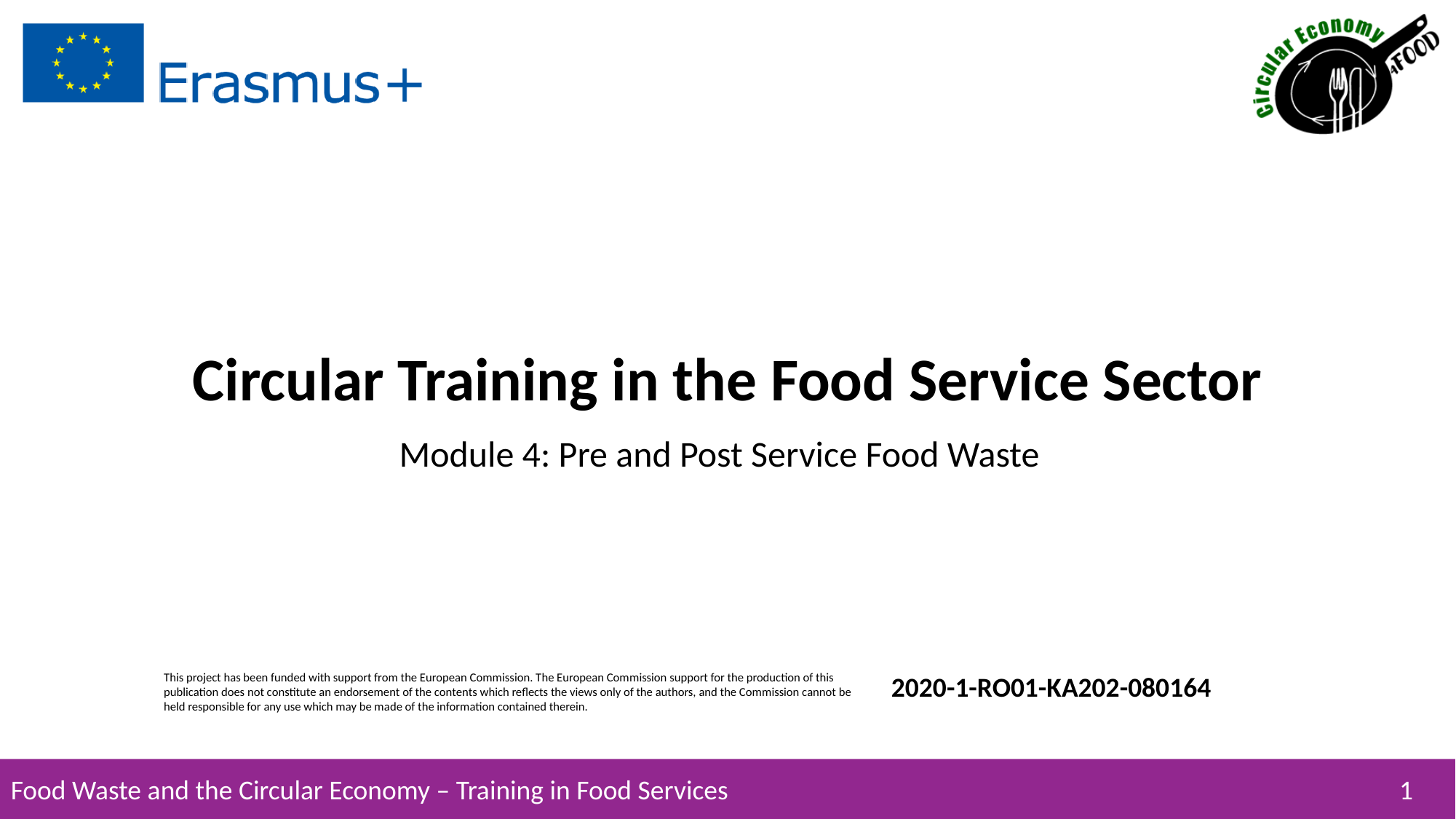

# Circular Training in the Food Service Sector
Module 4: Pre and Post Service Food Waste